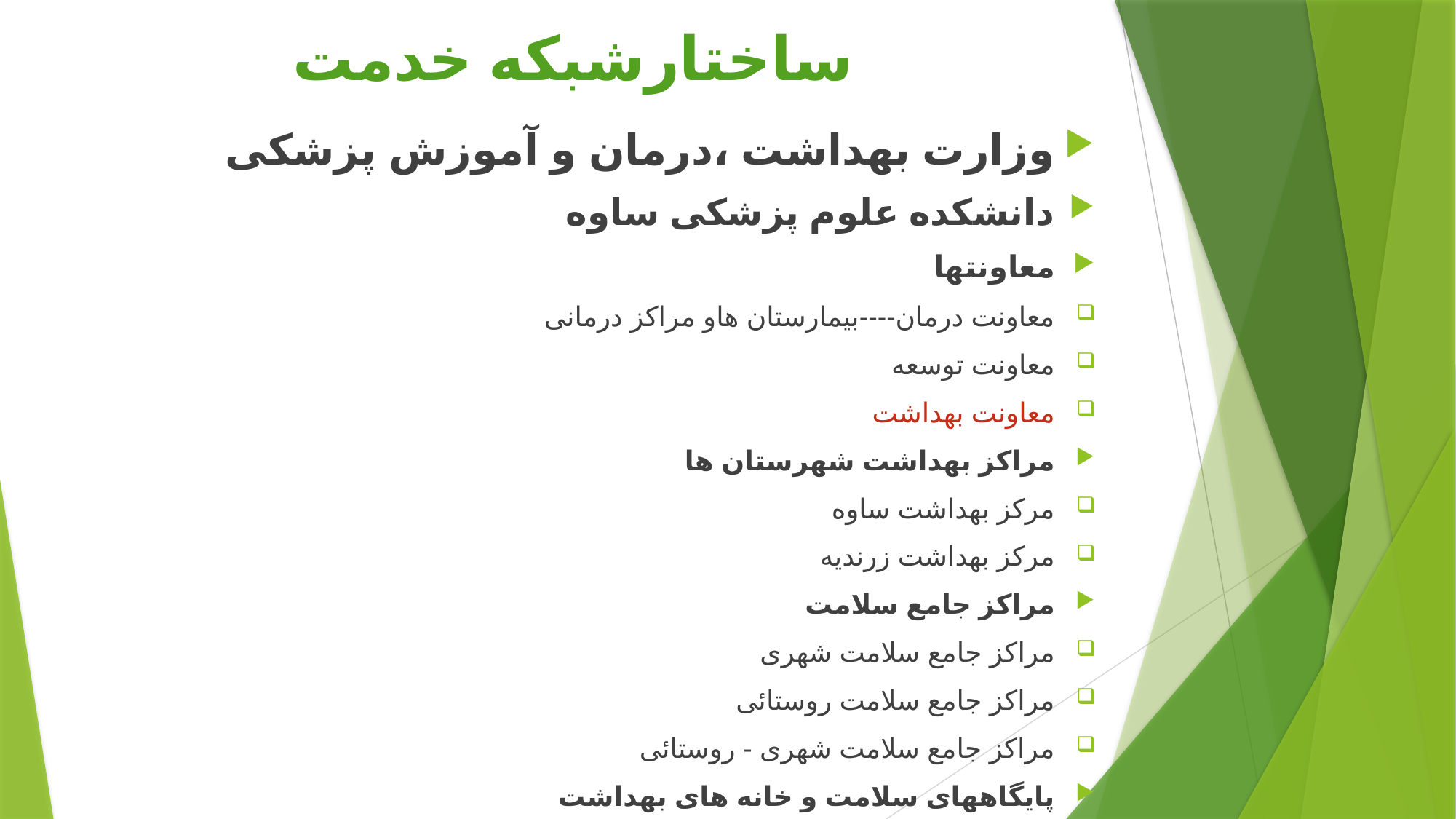

# ساختارشبکه خدمت
وزارت بهداشت ،درمان و آموزش پزشکی
دانشکده علوم پزشکی ساوه
معاونتها
معاونت درمان----بیمارستان هاو مراکز درمانی
معاونت توسعه
معاونت بهداشت
مراکز بهداشت شهرستان ها
مرکز بهداشت ساوه
مرکز بهداشت زرندیه
مراکز جامع سلامت
مراکز جامع سلامت شهری
مراکز جامع سلامت روستائی
مراکز جامع سلامت شهری - روستائی
پایگاههای سلامت و خانه های بهداشت